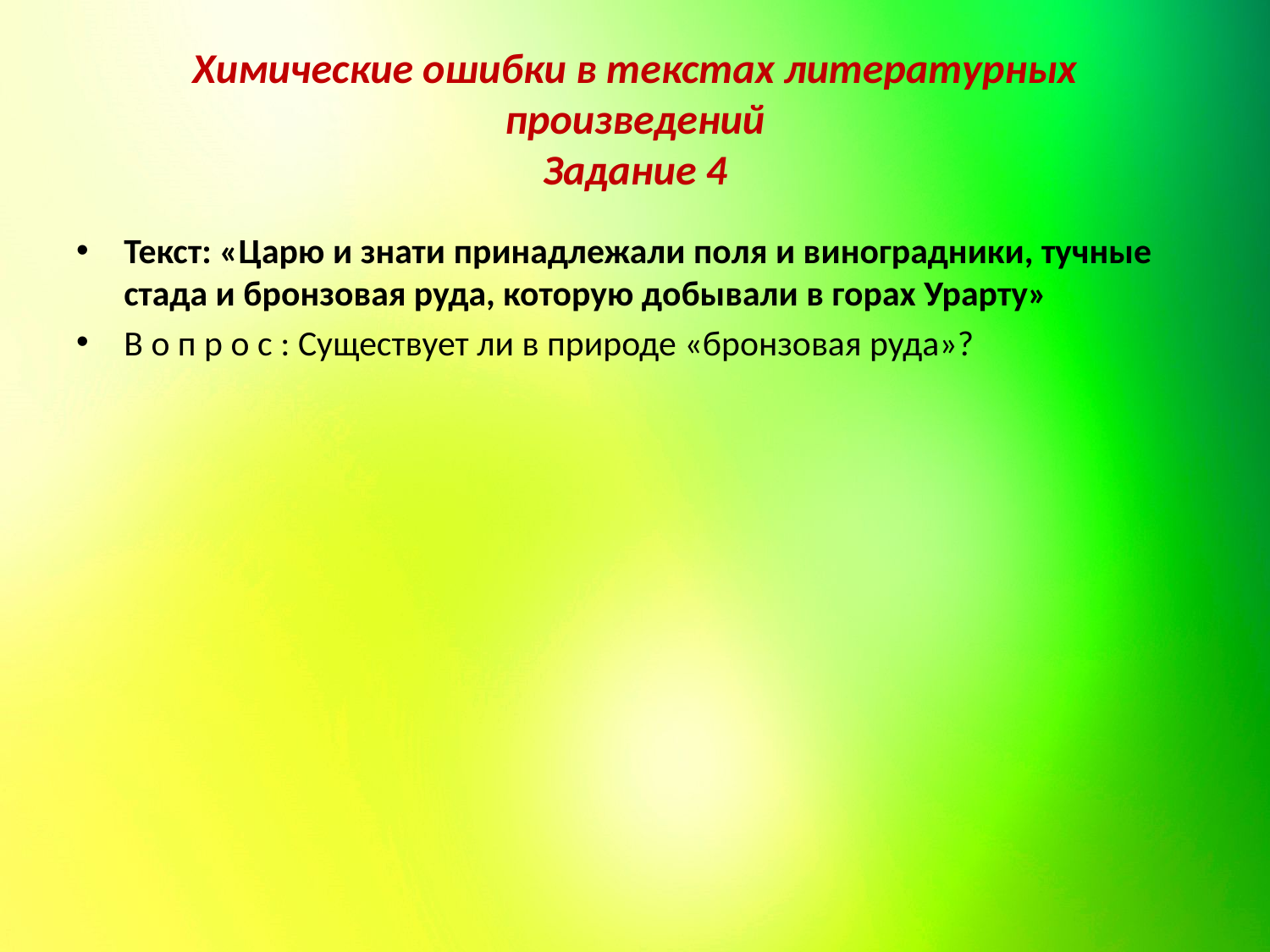

# Химические ошибки в текстах литературных произведений Задание 4
Текст: «Царю и знати принадлежали поля и виноградники, тучные стада и бронзовая руда, которую добывали в горах Урарту»
В о п р о с : Существует ли в природе «бронзовая руда»?